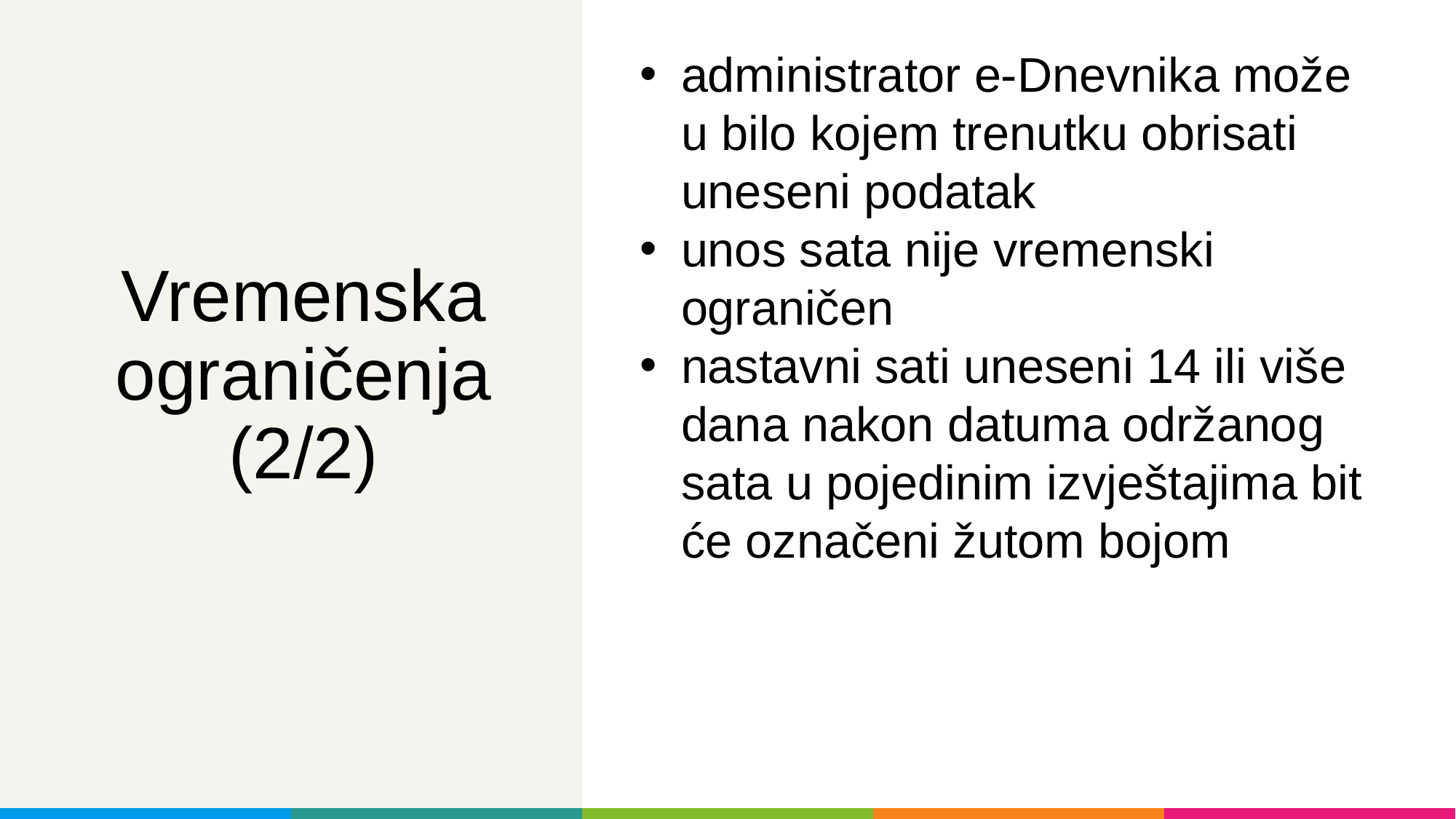

administrator e-Dnevnika može u bilo kojem trenutku obrisati uneseni podatak
unos sata nije vremenski ograničen
nastavni sati uneseni 14 ili više dana nakon datuma održanog sata u pojedinim izvještajima bit će označeni žutom bojom
# Vremenska ograničenja (2/2)